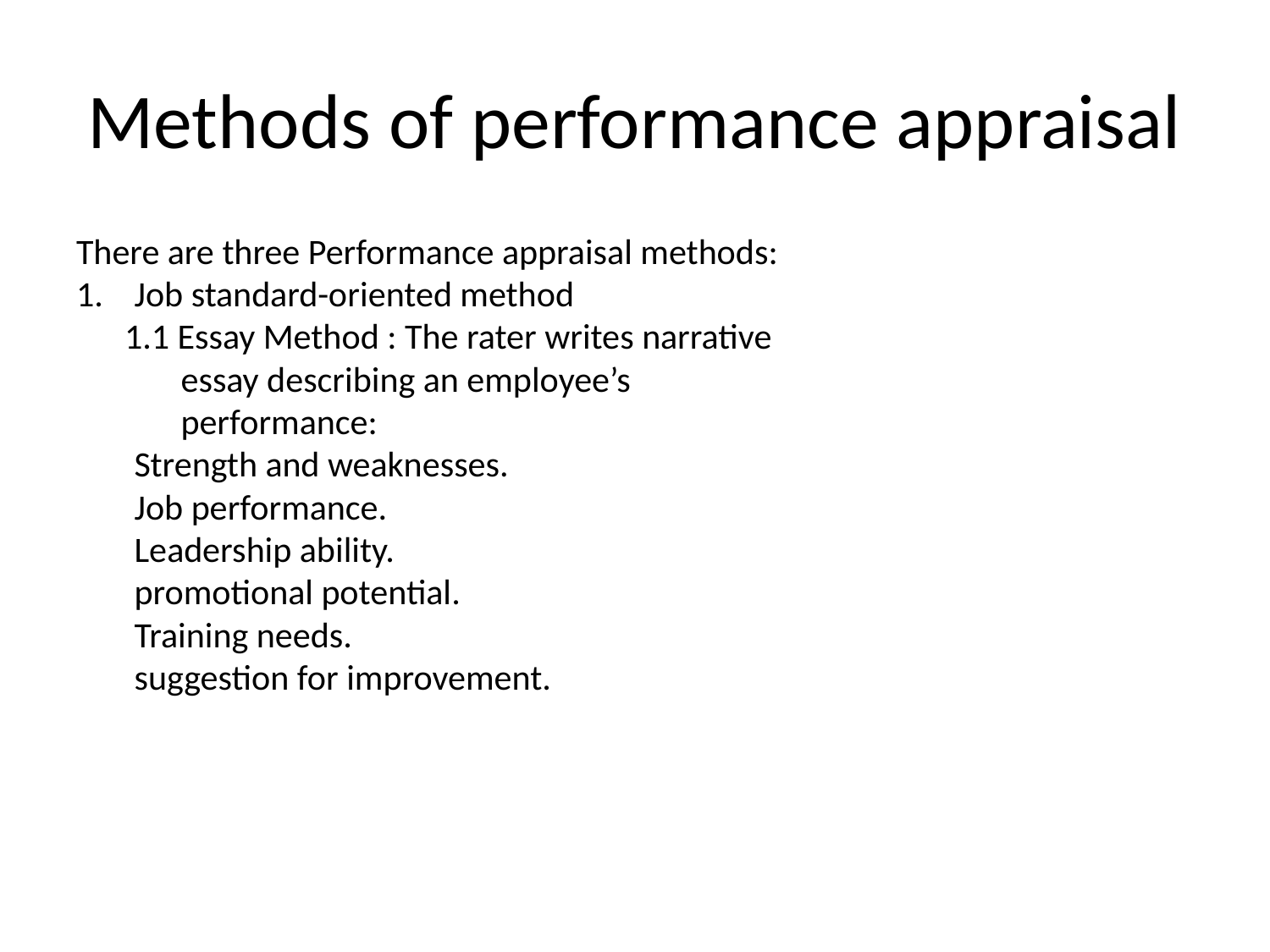

# Methods of performance appraisal
There are three Performance appraisal methods:
Job standard-oriented method
      1.1 Essay Method : The rater writes narrative
             essay describing an employee’s
             performance:
			Strength and weaknesses.
 			Job performance.
			Leadership ability.
			promotional potential.
			Training needs.
			suggestion for improvement.